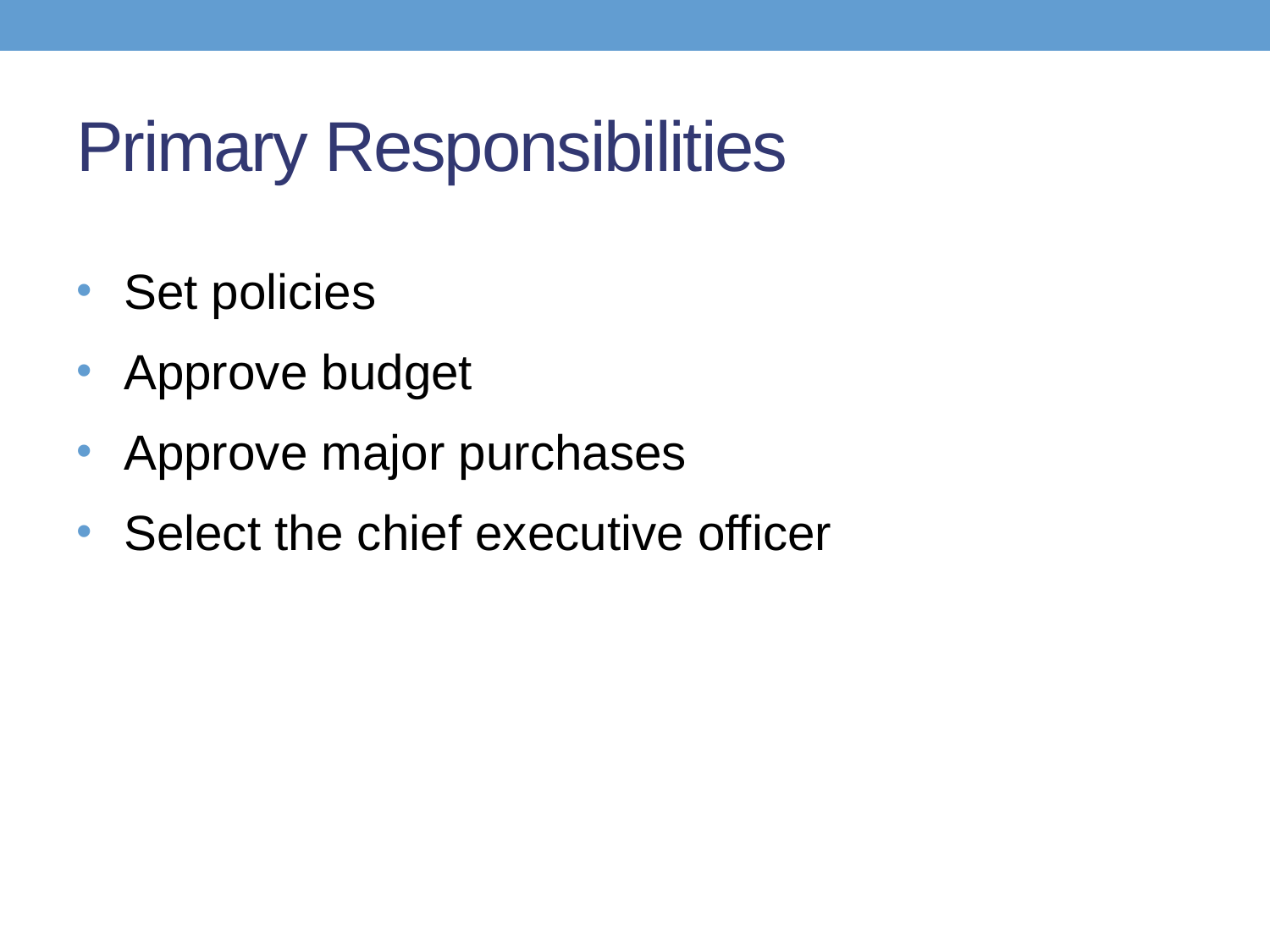

# Primary Responsibilities
Set policies
Approve budget
Approve major purchases
Select the chief executive officer